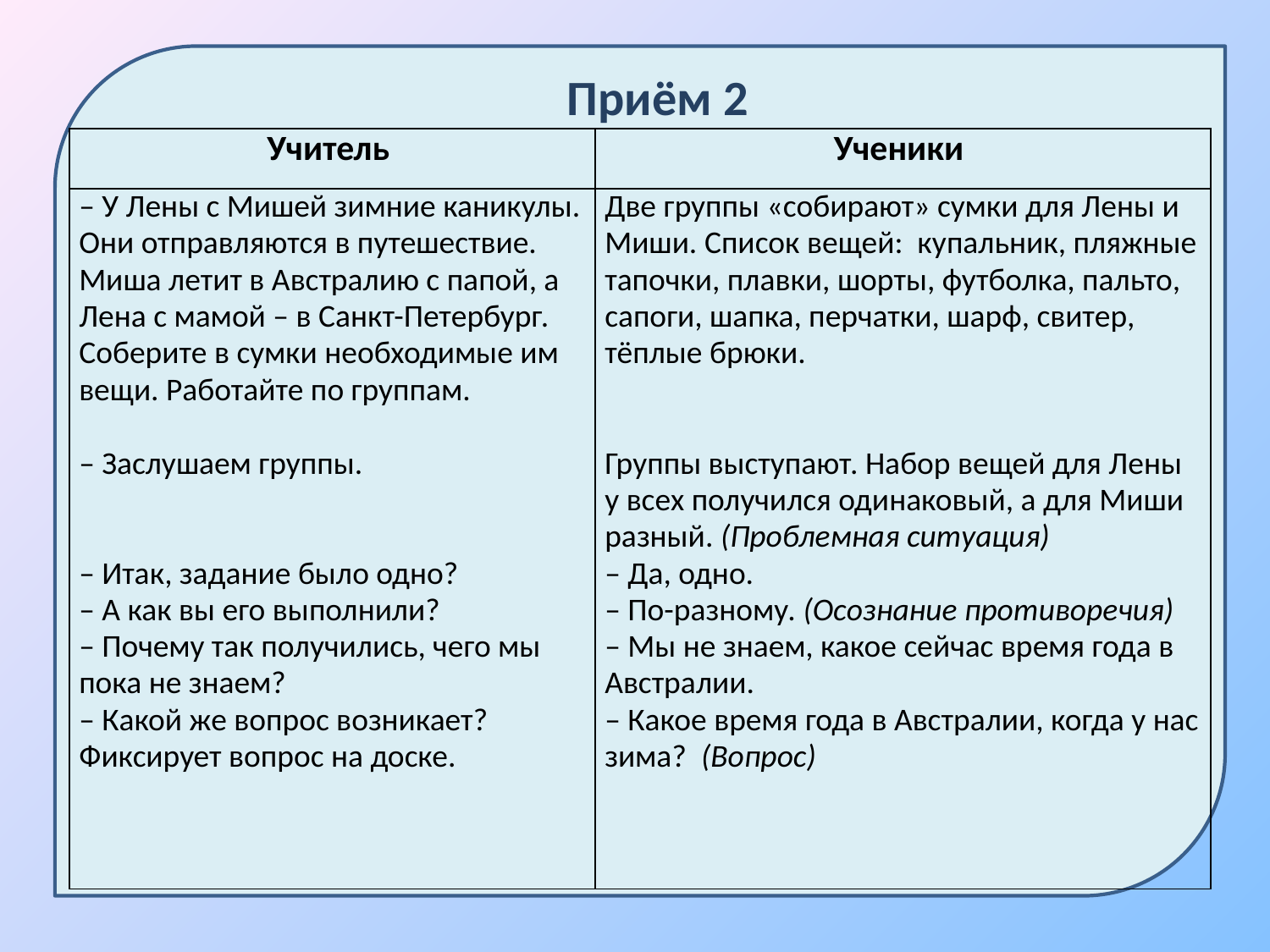

Приём 2
| Учитель | Ученики |
| --- | --- |
| – У Лены с Мишей зимние каникулы. Они отправляются в путешествие. Миша летит в Австралию с папой, а Лена с мамой – в Санкт-Петербург. Соберите в сумки необходимые им вещи. Работайте по группам. – Заслушаем группы. – Итак, задание было одно? – А как вы его выполнили? – Почему так получились, чего мы пока не знаем? – Какой же вопрос возникает? Фиксирует вопрос на доске. | Две группы «собирают» сумки для Лены и Миши. Список вещей: купальник, пляжные тапочки, плавки, шорты, футболка, пальто, сапоги, шапка, перчатки, шарф, свитер, тёплые брюки. Группы выступают. Набор вещей для Лены у всех получился одинаковый, а для Миши разный. (Проблемная ситуация) – Да, одно. – По-разному. (Осознание противоречия) – Мы не знаем, какое сейчас время года в Австралии. – Какое время года в Австралии, когда у нас зима? (Вопрос) |